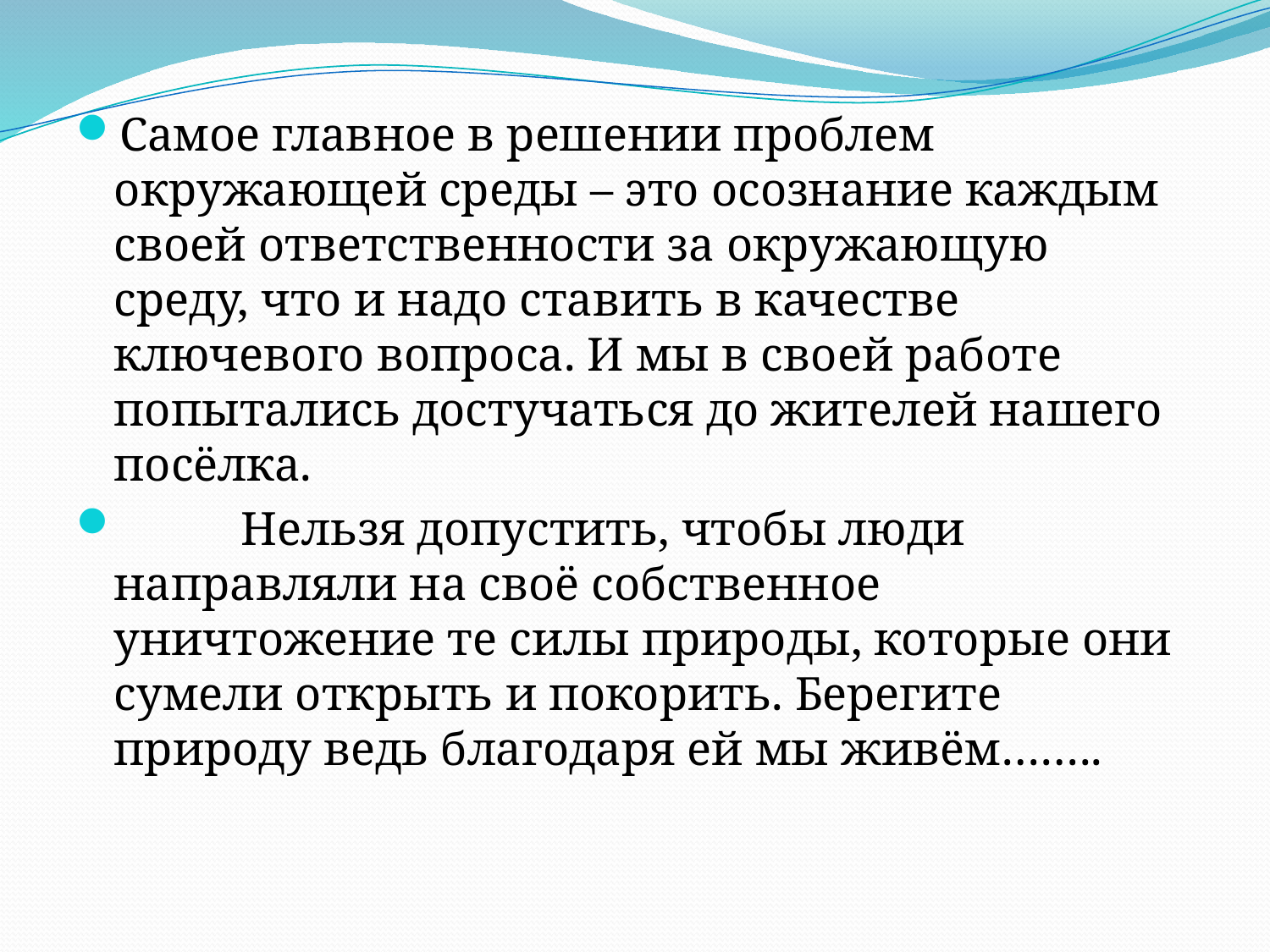

#
Самое главное в решении проблем окружающей среды – это осознание каждым своей ответственности за окружающую среду, что и надо ставить в качестве ключевого вопроса. И мы в своей работе попытались достучаться до жителей нашего посёлка.
	Нельзя допустить, чтобы люди направляли на своё собственное уничтожение те силы природы, которые они сумели открыть и покорить. Берегите природу ведь благодаря ей мы живём……..